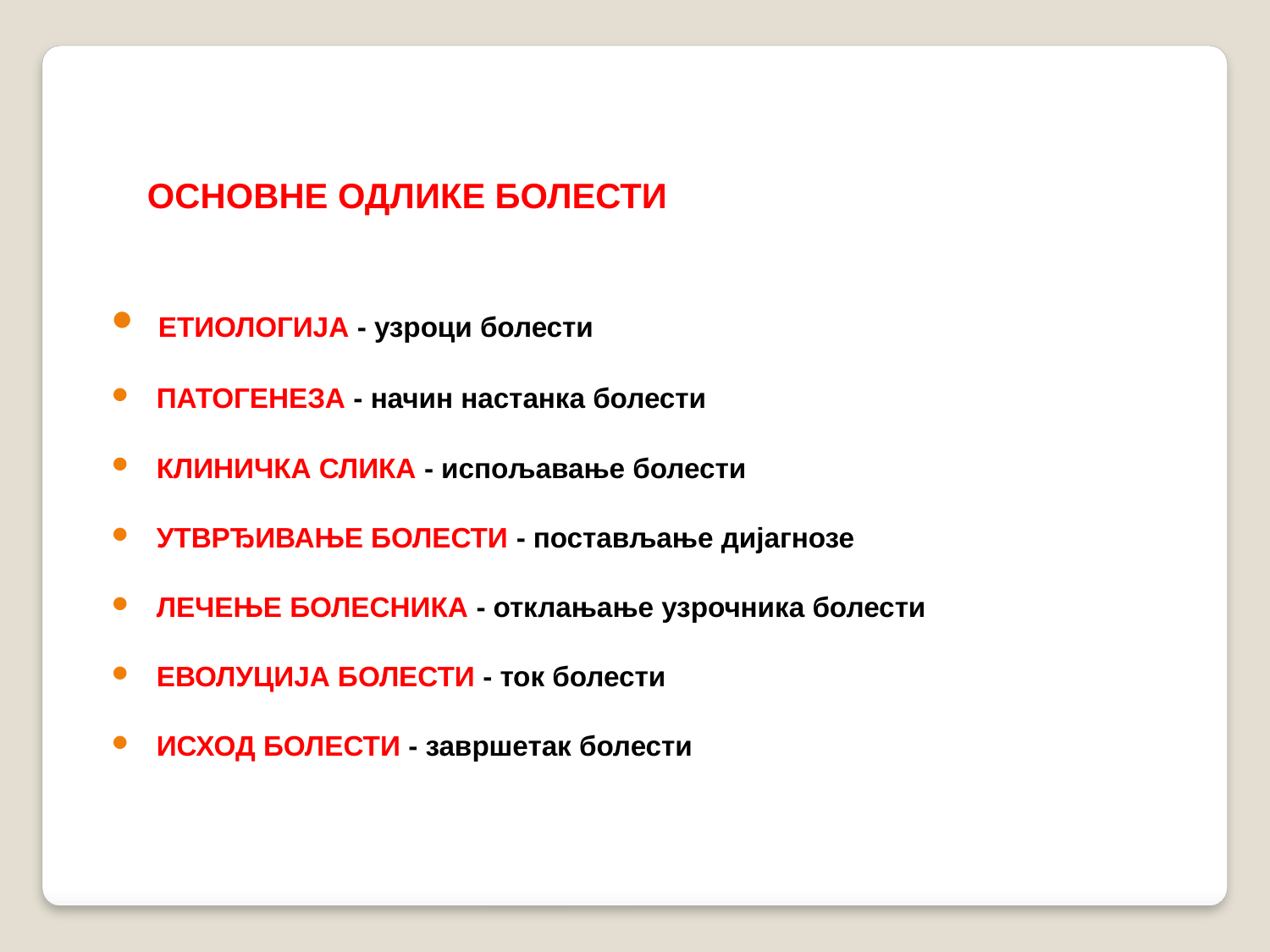

ОСНОВНЕ ОДЛИКЕ БОЛЕСТИ

 ЕТИОЛОГИЈА - узроци болести

 ПАТОГЕНЕЗА - начин настанка болести

 КЛИНИЧКА СЛИКА - испољавање болести

 УТВРЂИВАЊЕ БОЛЕСТИ - постављање дијагнозе

 ЛЕЧЕЊЕ БОЛЕСНИКА - отклањање узрочника болести

 ЕВОЛУЦИЈА БОЛЕСТИ - ток болести

 ИСХОД БОЛЕСТИ - завршетак болести